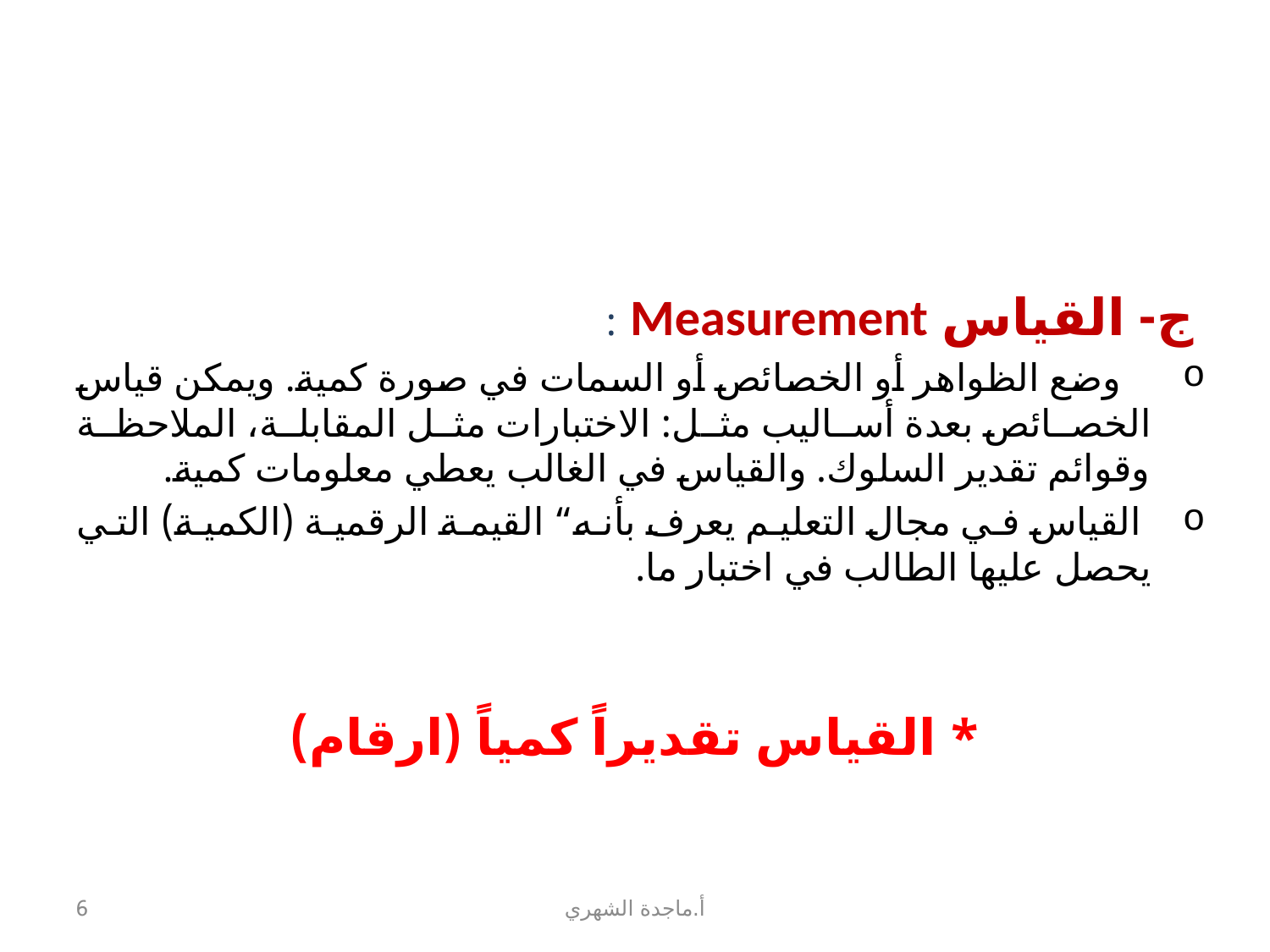

ج- القياس Measurement :
   وضع الظواهر أو الخصائص أو السمات في صورة كمية. ويمكن قياس الخصائص بعدة أساليب مثل: الاختبارات مثل المقابلة، الملاحظة وقوائم تقدير السلوك. والقياس في الغالب يعطي معلومات كمية.
 القياس في مجال التعليم يعرف بأنه“ القيمة الرقمية (الكمية) التي يحصل عليها الطالب في اختبار ما.

* القياس تقديراً كمياً (ارقام)

6
أ.ماجدة الشهري